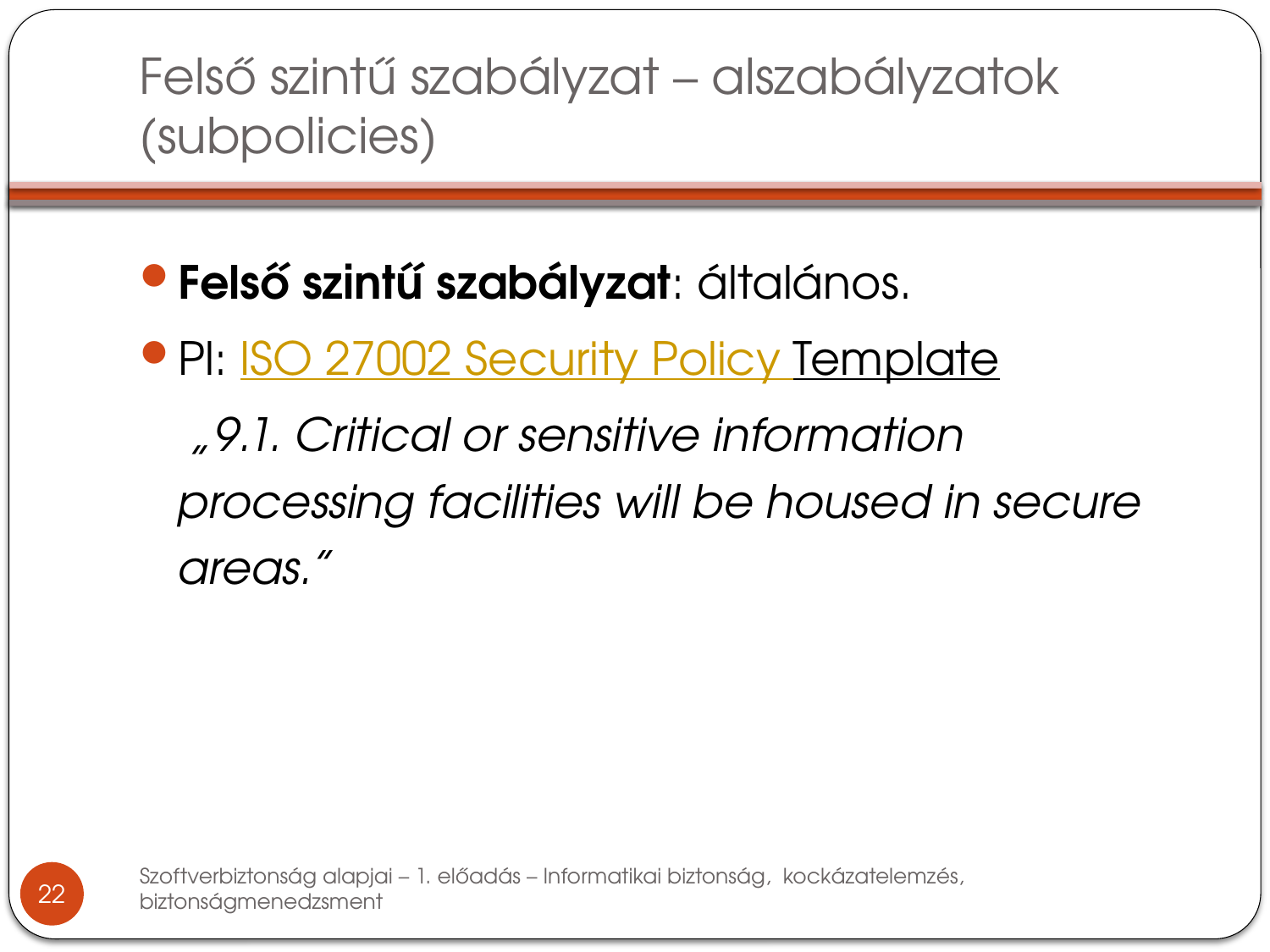

# Felső szintű szabályzat – alszabályzatok (subpolicies)
Felső szintű szabályzat: általános.
Pl: ISO 27002 Security Policy Template
    „9.1. Critical or sensitive information processing facilities will be housed in secure areas.”
Szoftverbiztonság alapjai – 1. előadás – Informatikai biztonság,  kockázatelemzés, biztonságmenedzsment
22